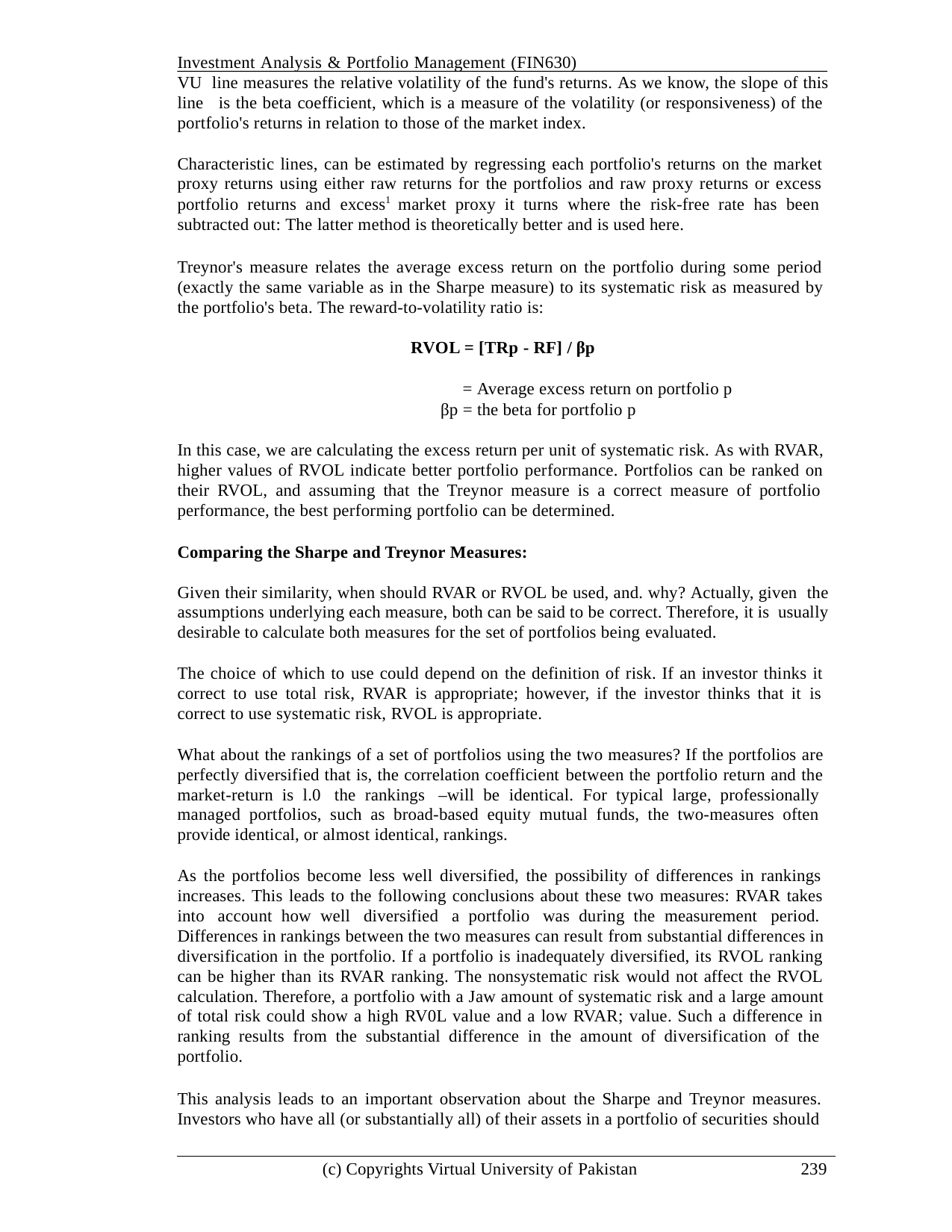

Investment Analysis & Portfolio Management (FIN630)	VU  line measures the relative volatility of the fund's returns. As we know, the slope of this line  is the beta coefficient, which is a measure of the volatility (or responsiveness) of the  portfolio's returns in relation to those of the market index.

Characteristic lines, can be estimated by regressing each portfolio's returns on the market  proxy returns using either raw returns for the portfolios and raw proxy returns or excess  portfolio returns and excess1 market proxy it turns where the risk-free rate has been  subtracted out: The latter method is theoretically better and is used here.

Treynor's measure relates the average excess return on the portfolio during some period  (exactly the same variable as in the Sharpe measure) to its systematic risk as measured by  the portfolio's beta. The reward-to-volatility ratio is:

RVOL = [TRp - RF] / βp

= Average excess return on portfolio p
βp = the beta for portfolio p

In this case, we are calculating the excess return per unit of systematic risk. As with RVAR,  higher values of RVOL indicate better portfolio performance. Portfolios can be ranked on  their RVOL, and assuming that the Treynor measure is a correct measure of portfolio  performance, the best performing portfolio can be determined.

Comparing the Sharpe and Treynor Measures:

Given their similarity, when should RVAR or RVOL be used, and. why? Actually, given  the assumptions underlying each measure, both can be said to be correct. Therefore, it is  usually desirable to calculate both measures for the set of portfolios being evaluated.

The choice of which to use could depend on the definition of risk. If an investor thinks it  correct to use total risk, RVAR is appropriate; however, if the investor thinks that it is  correct to use systematic risk, RVOL is appropriate.

What about the rankings of a set of portfolios using the two measures? If the portfolios are  perfectly diversified that is, the correlation coefficient between the portfolio return and the  market-return is l.0 the rankings –will be identical. For typical large, professionally  managed portfolios, such as broad-based equity mutual funds, the two-measures often  provide identical, or almost identical, rankings.

As the portfolios become less well diversified, the possibility of differences in rankings  increases. This leads to the following conclusions about these two measures: RVAR takes  into account how well diversified a portfolio was during the measurement period.  Differences in rankings between the two measures can result from substantial differences in  diversification in the portfolio. If a portfolio is inadequately diversified, its RVOL ranking  can be higher than its RVAR ranking. The nonsystematic risk would not affect the RVOL  calculation. Therefore, a portfolio with a Jaw amount of systematic risk and a large amount  of total risk could show a high RV0L value and a low RVAR; value. Such a difference in  ranking results from the substantial difference in the amount of diversification of the  portfolio.

This analysis leads to an important observation about the Sharpe and Treynor measures.  Investors who have all (or substantially all) of their assets in a portfolio of securities should

(c) Copyrights Virtual University of Pakistan
239